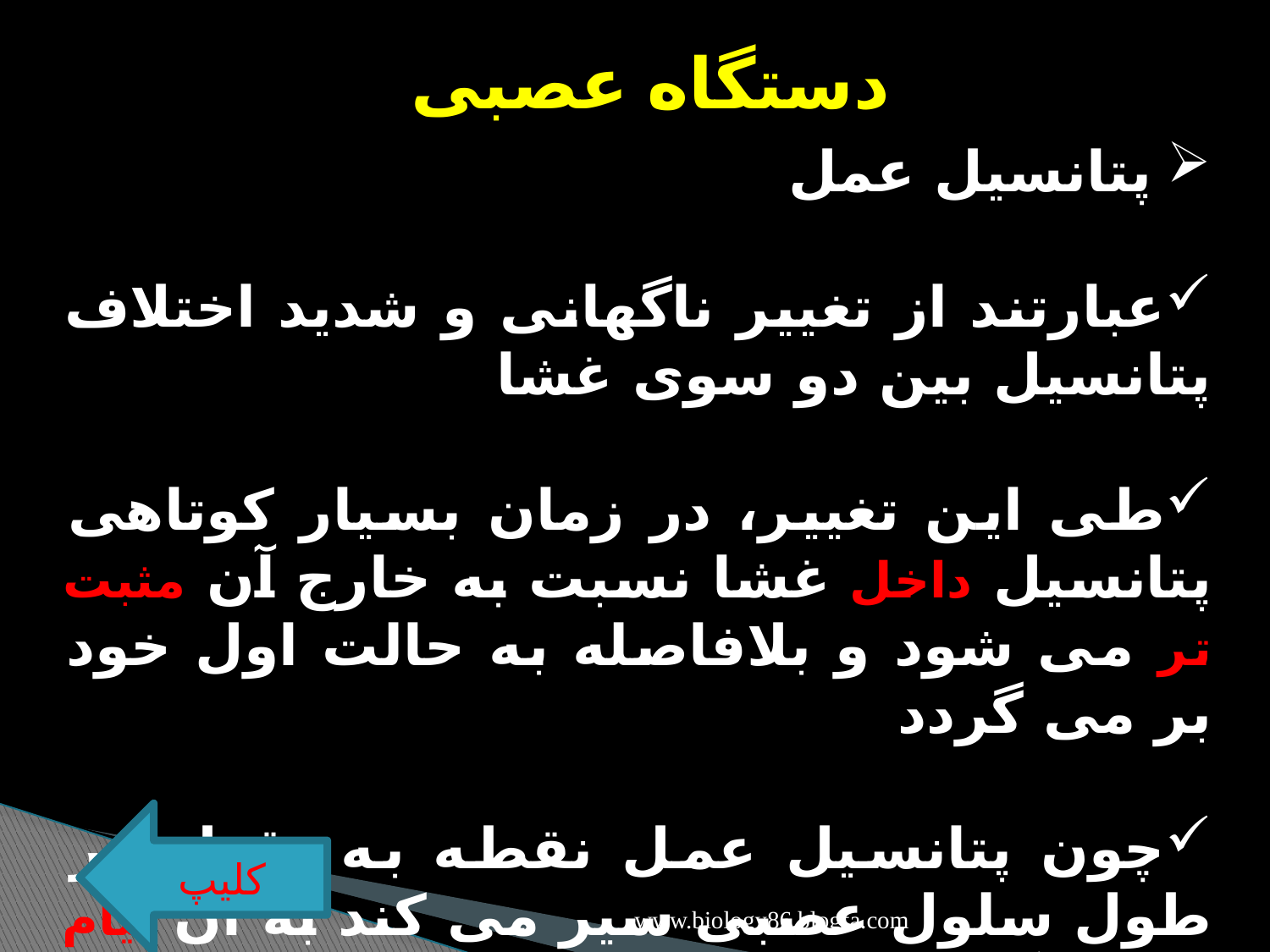

دستگاه عصبی
 پتانسیل عمل

عبارتند از تغییر ناگهانی و شدید اختلاف پتانسیل بین دو سوی غشا

طی این تغییر، در زمان بسیار کوتاهی پتانسیل داخل غشا نسبت به خارج آن مثبت تر می شود و بلافاصله به حالت اول خود بر می گردد

چون پتانسیل عمل نقطه به نقطه در طول سلول عصبی سیر می کند به آن پیام عصبی گویند
کلیپ
www.biology86.blogfa.com